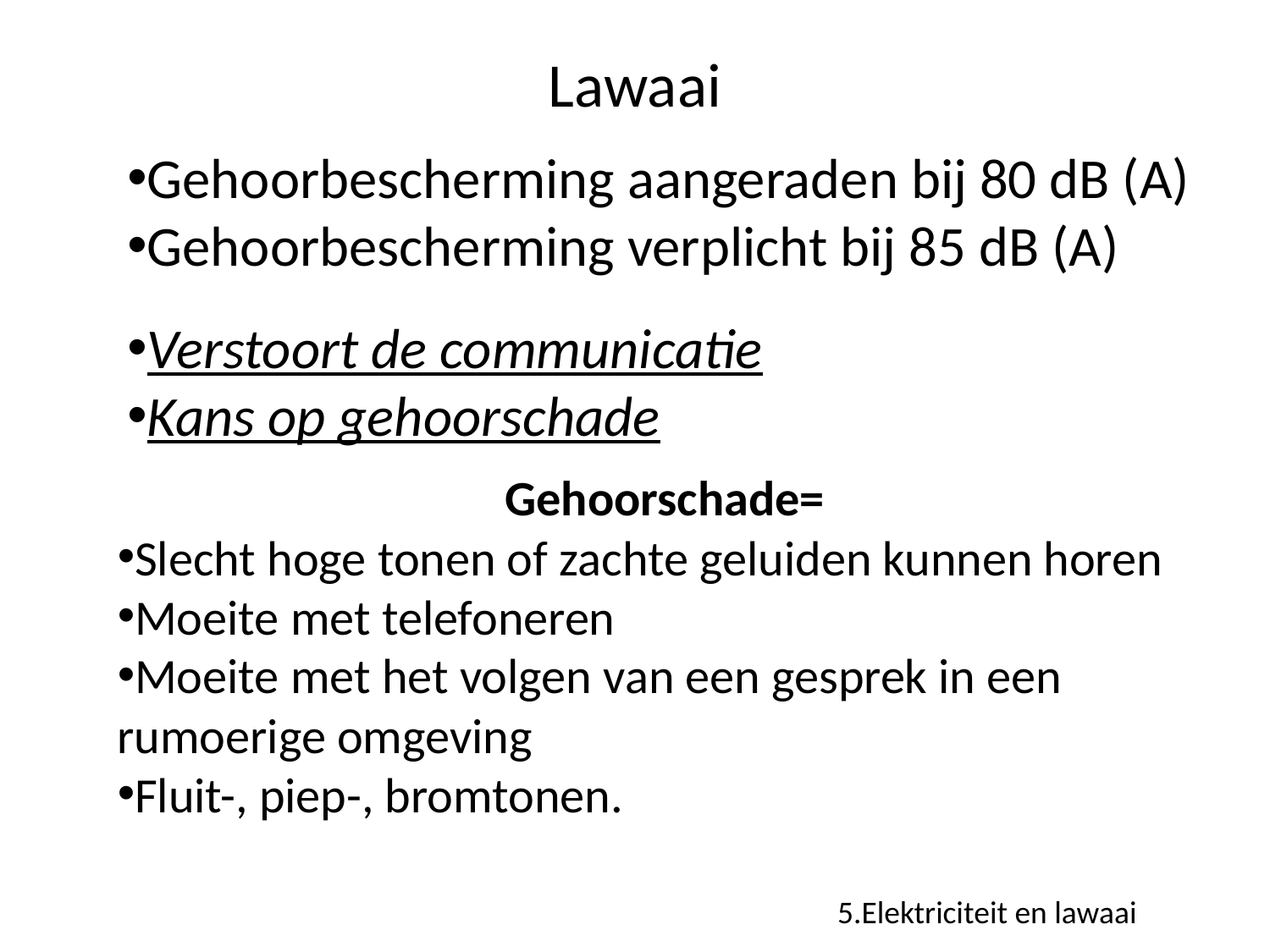

# Lawaai
Gehoorbescherming aangeraden bij 80 dB (A)
Gehoorbescherming verplicht bij 85 dB (A)
Verstoort de communicatie
Kans op gehoorschade

Gehoorschade=
Slecht hoge tonen of zachte geluiden kunnen horen
Moeite met telefoneren
Moeite met het volgen van een gesprek in een rumoerige omgeving
Fluit-, piep-, bromtonen.

5.Elektriciteit en lawaai